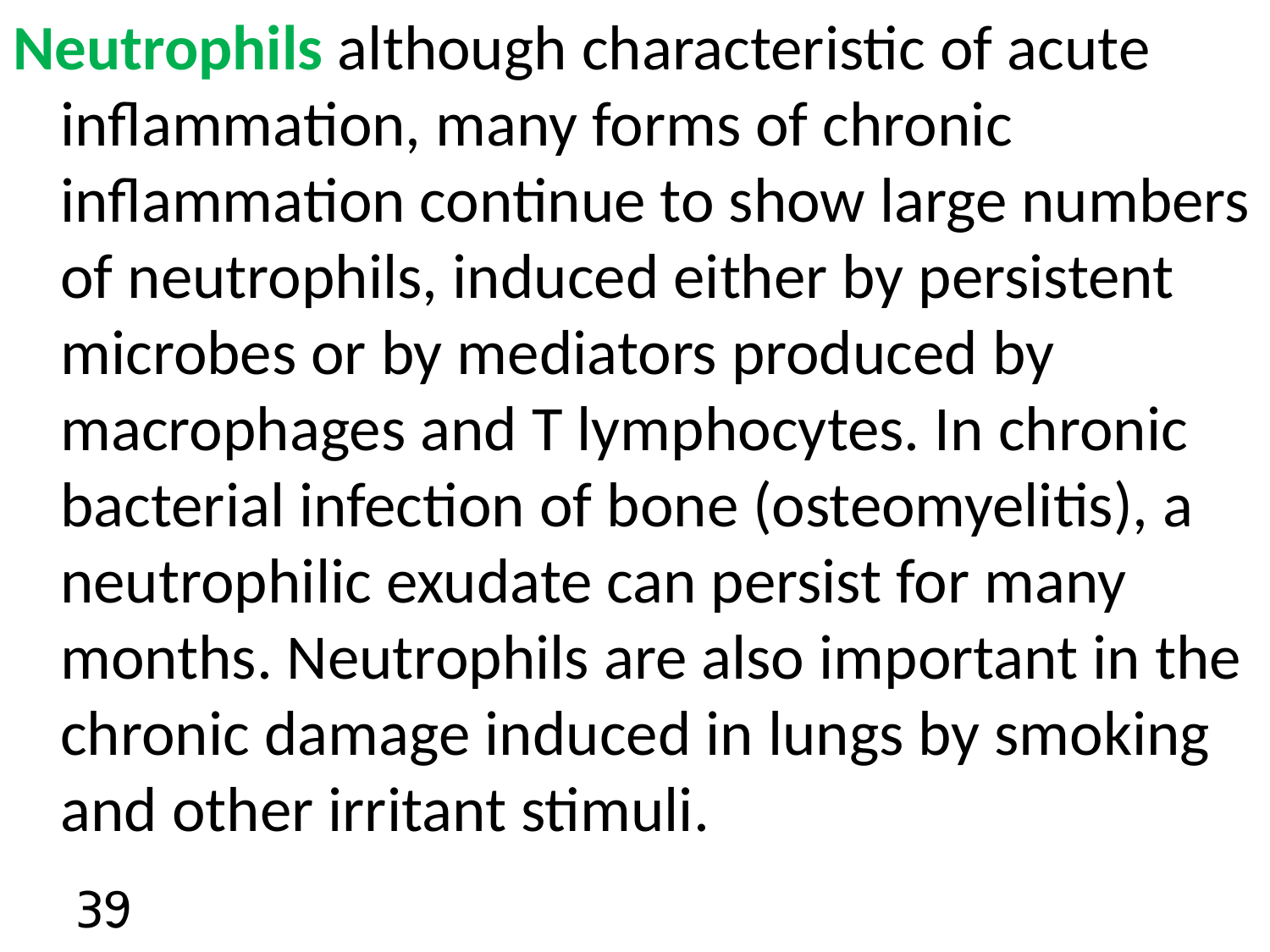

Neutrophils although characteristic of acute inflammation, many forms of chronic inflammation continue to show large numbers of neutrophils, induced either by persistent microbes or by mediators produced by macrophages and T lymphocytes. In chronic bacterial infection of bone (osteomyelitis), a neutrophilic exudate can persist for many months. Neutrophils are also important in the chronic damage induced in lungs by smoking and other irritant stimuli.

39